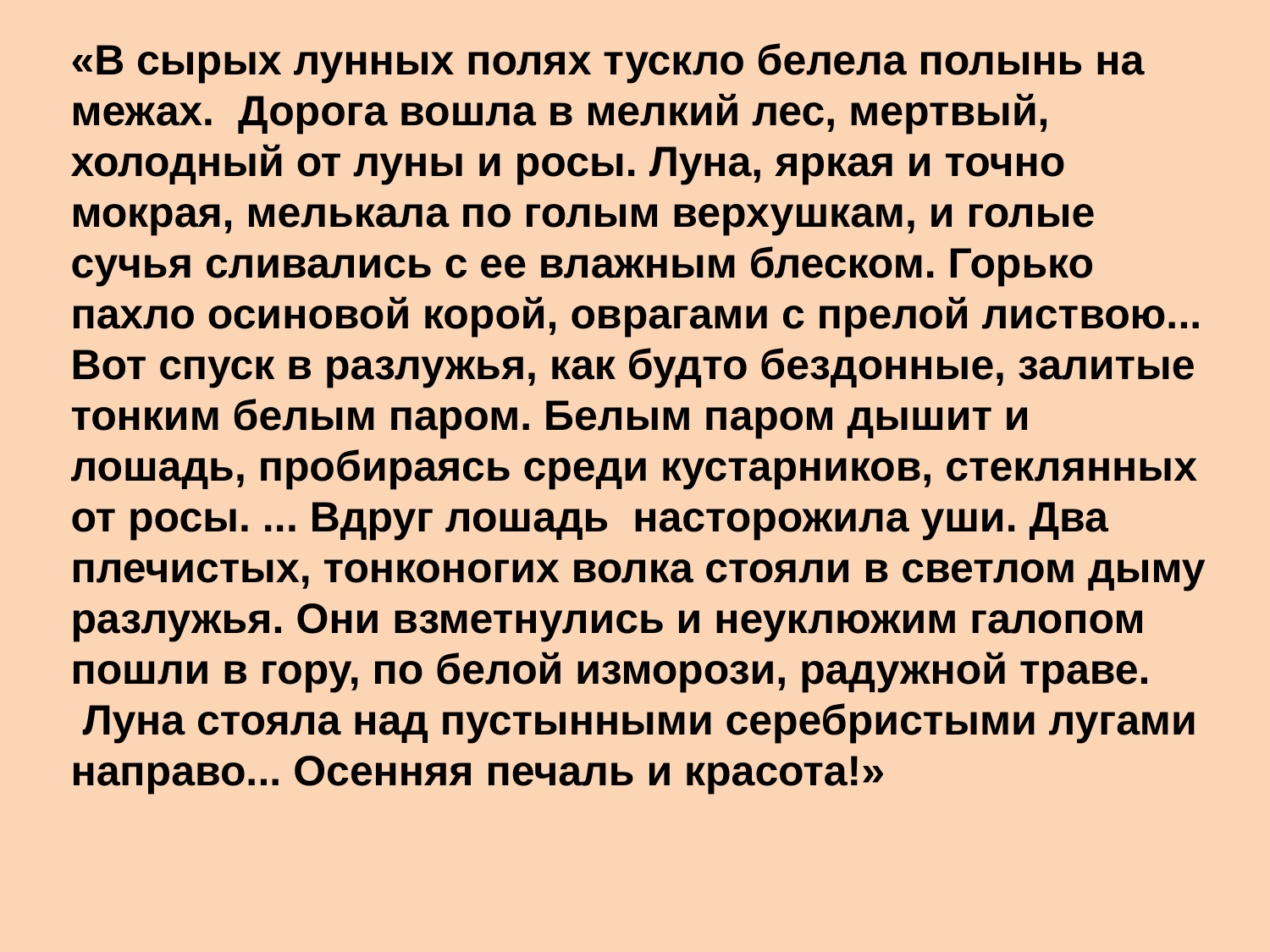

«В сырых лунных полях тускло белела полынь на межах.  Дорога вошла в мелкий лес, мертвый, холодный от луны и росы. Луна, яркая и точно мокрая, мелькала по голым верхушкам, и голые сучья сливались с ее влажным блеском. Горько пахло осиновой корой, оврагами с прелой листвою... Вот спуск в разлужья, как будто бездонные, залитые тонким белым паром. Белым паром дышит и лошадь, пробираясь среди кустарников, стеклянных от росы. ... Вдруг лошадь  насторожила уши. Два плечистых, тонконогих волка стояли в светлом дыму разлужья. Они взметнулись и неуклюжим галопом пошли в гору, по белой изморози, радужной траве.
 Луна стояла над пустынными серебристыми лугами направо... Осенняя печаль и красота!»